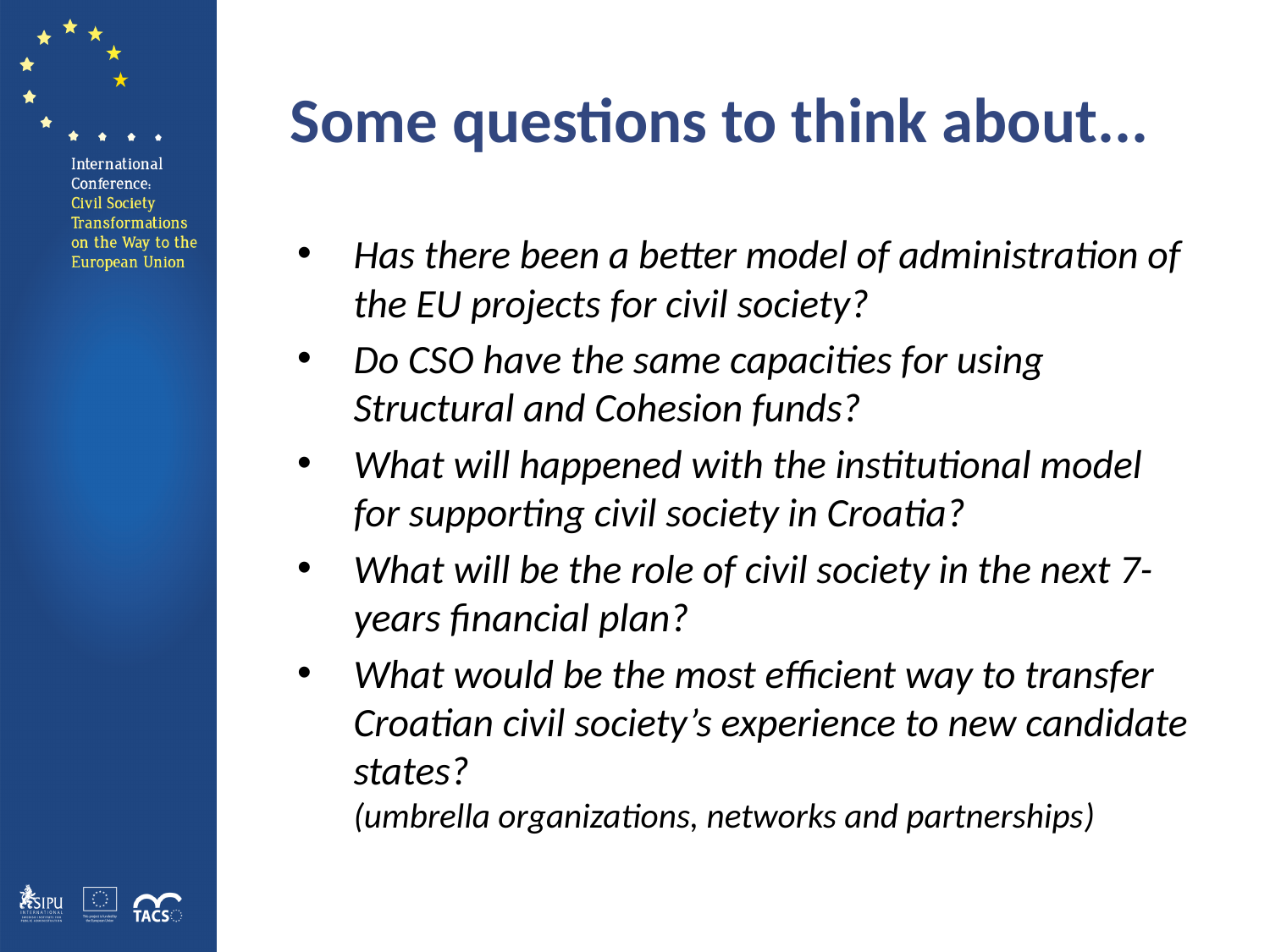

# Some questions to think about...
Has there been a better model of administration of the EU projects for civil society?
Do CSO have the same capacities for using Structural and Cohesion funds?
What will happened with the institutional model for supporting civil society in Croatia?
What will be the role of civil society in the next 7-years financial plan?
What would be the most efficient way to transfer Croatian civil society’s experience to new candidate states?
(umbrella organizations, networks and partnerships)